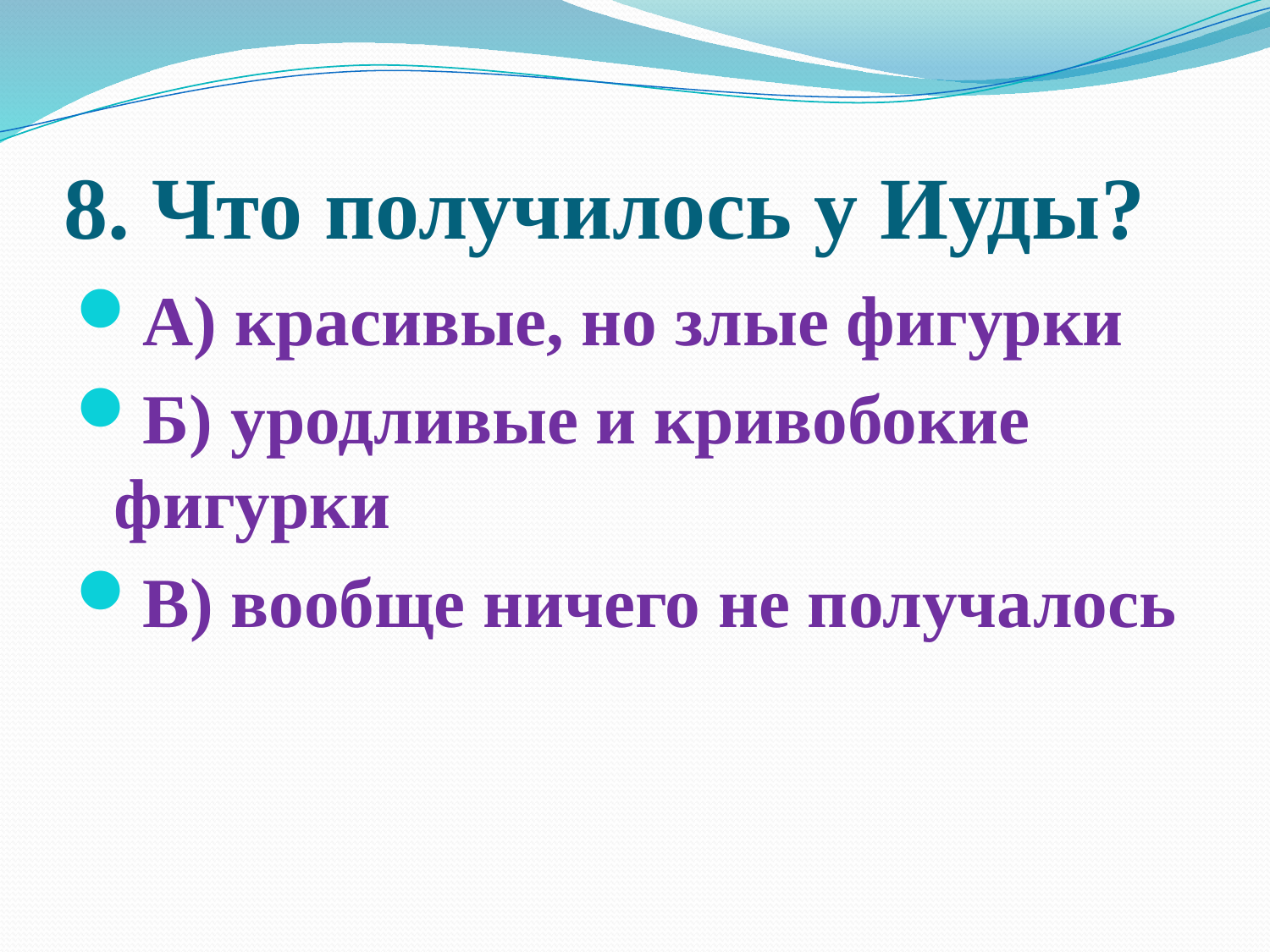

# 8. Что получилось у Иуды?
А) красивые, но злые фигурки
Б) уродливые и кривобокие фигурки
В) вообще ничего не получалось